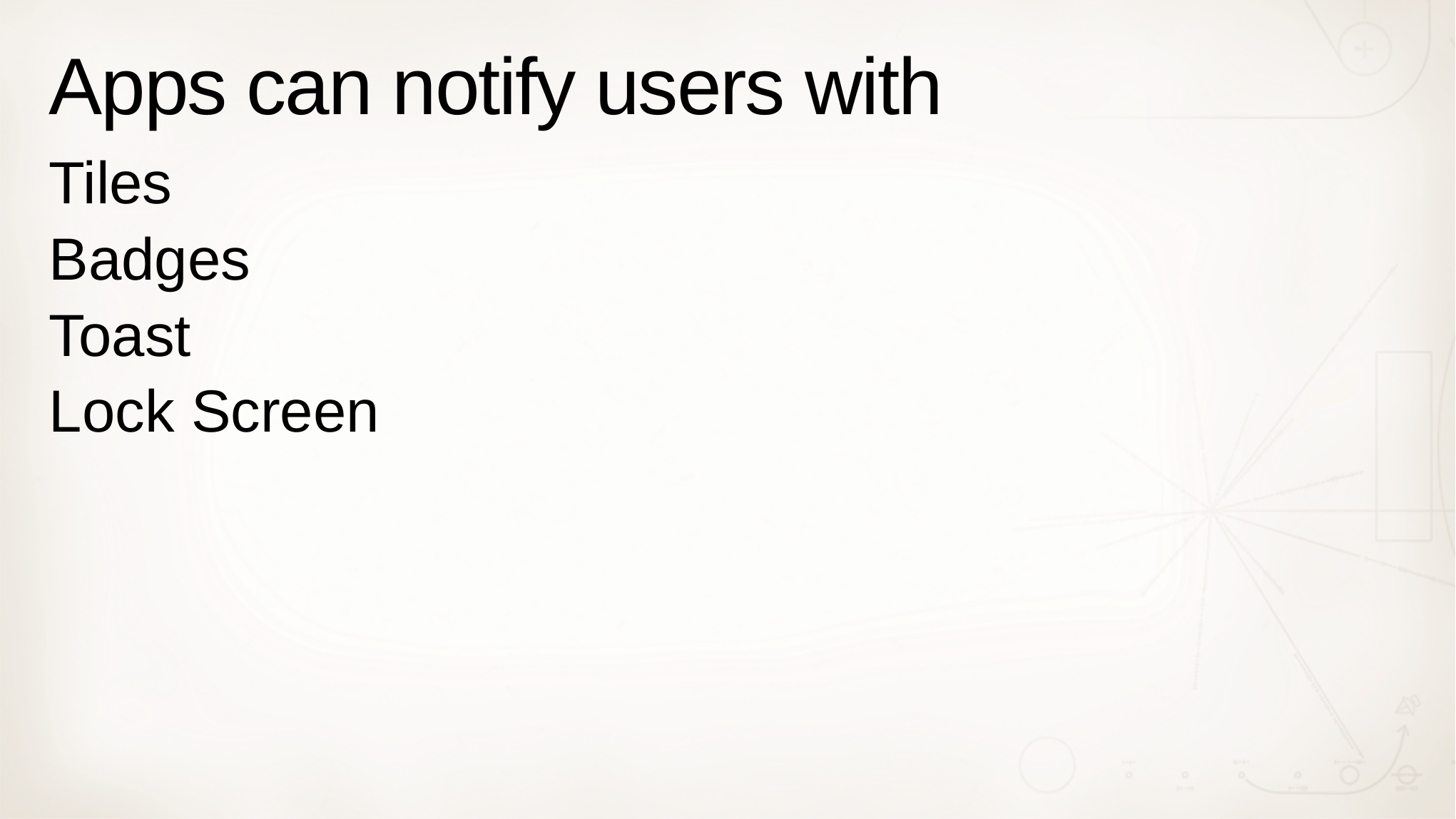

# Apps can notify users with
Tiles
Badges
Toast
Lock Screen